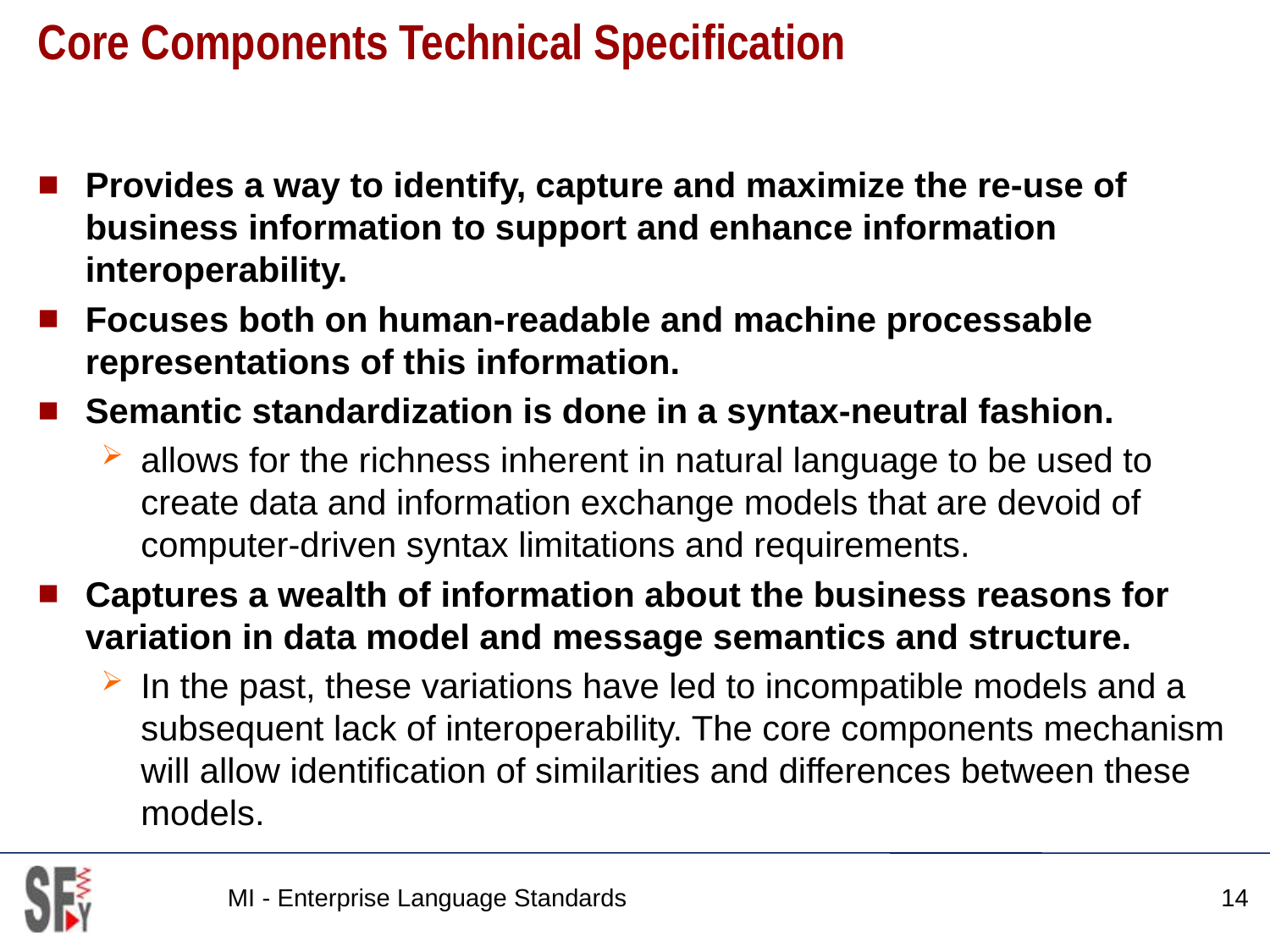

# Core Components Technical Specification
Provides a way to identify, capture and maximize the re-use of business information to support and enhance information interoperability.
Focuses both on human-readable and machine processable representations of this information.
Semantic standardization is done in a syntax-neutral fashion.
allows for the richness inherent in natural language to be used to create data and information exchange models that are devoid of computer-driven syntax limitations and requirements.
Captures a wealth of information about the business reasons for variation in data model and message semantics and structure.
In the past, these variations have led to incompatible models and a subsequent lack of interoperability. The core components mechanism will allow identification of similarities and differences between these models.
MI - Enterprise Language Standards
14